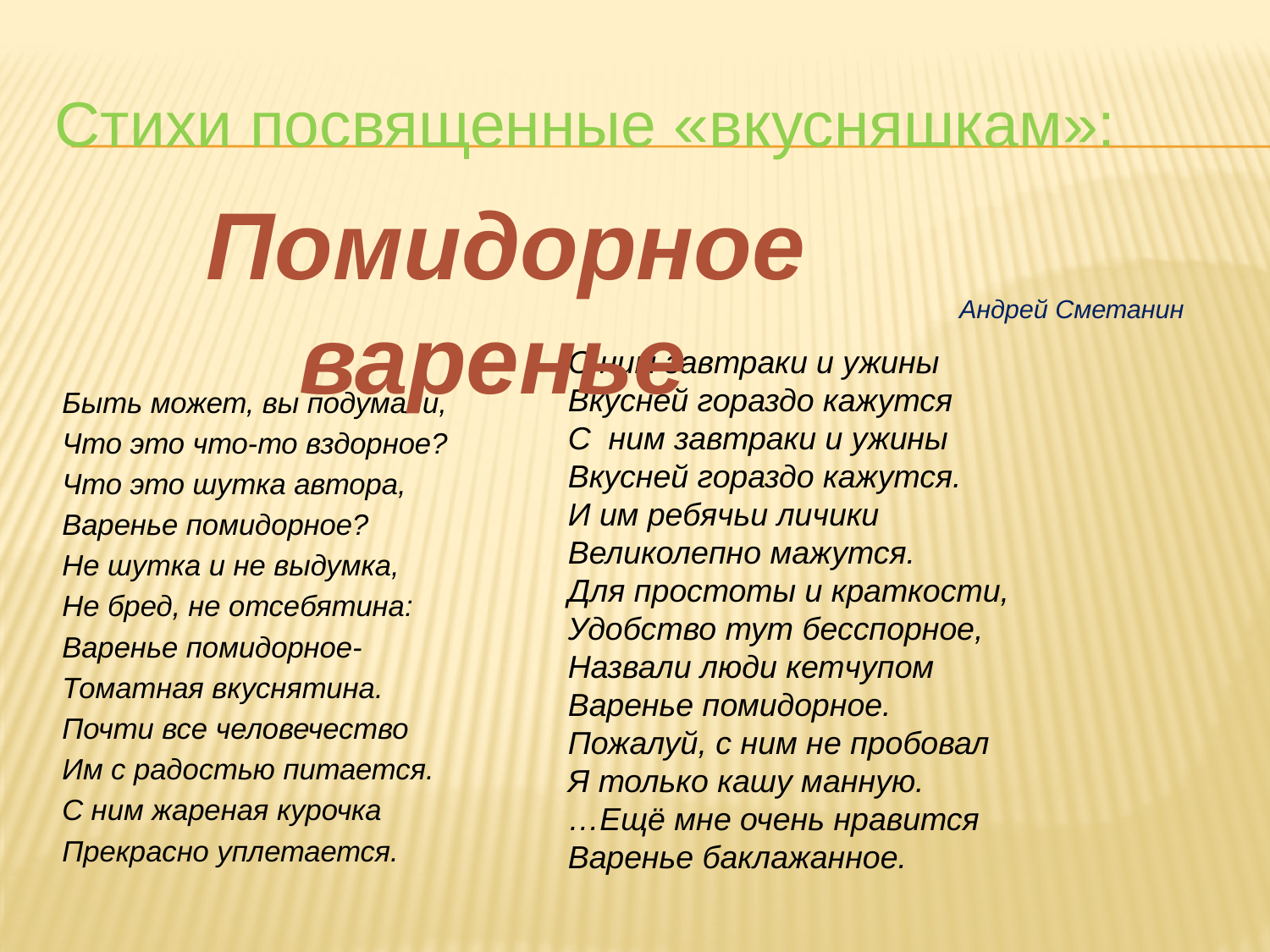

# Стихи посвященные «вкусняшкам»:
Помидорное варенье

Андрей Сметанин

Быть может, вы подумали,
Что это что-то вздорное?
Что это шутка автора,
Варенье помидорное?
Не шутка и не выдумка,
Не бред, не отсебятина:
Варенье помидорное-
Томатная вкуснятина.
Почти все человечество
Им с радостью питается.
С ним жареная курочка
Прекрасно уплетается.

С ним завтраки и ужины
Вкусней гораздо кажутся
С  ним завтраки и ужины
Вкусней гораздо кажутся.
И им ребячьи личики
Великолепно мажутся.
Для простоты и краткости,
Удобство тут бесспорное,
Назвали люди кетчупом
Варенье помидорное.
Пожалуй, с ним не пробовал
Я только кашу манную.
…Ещё мне очень нравится
Варенье баклажанное.